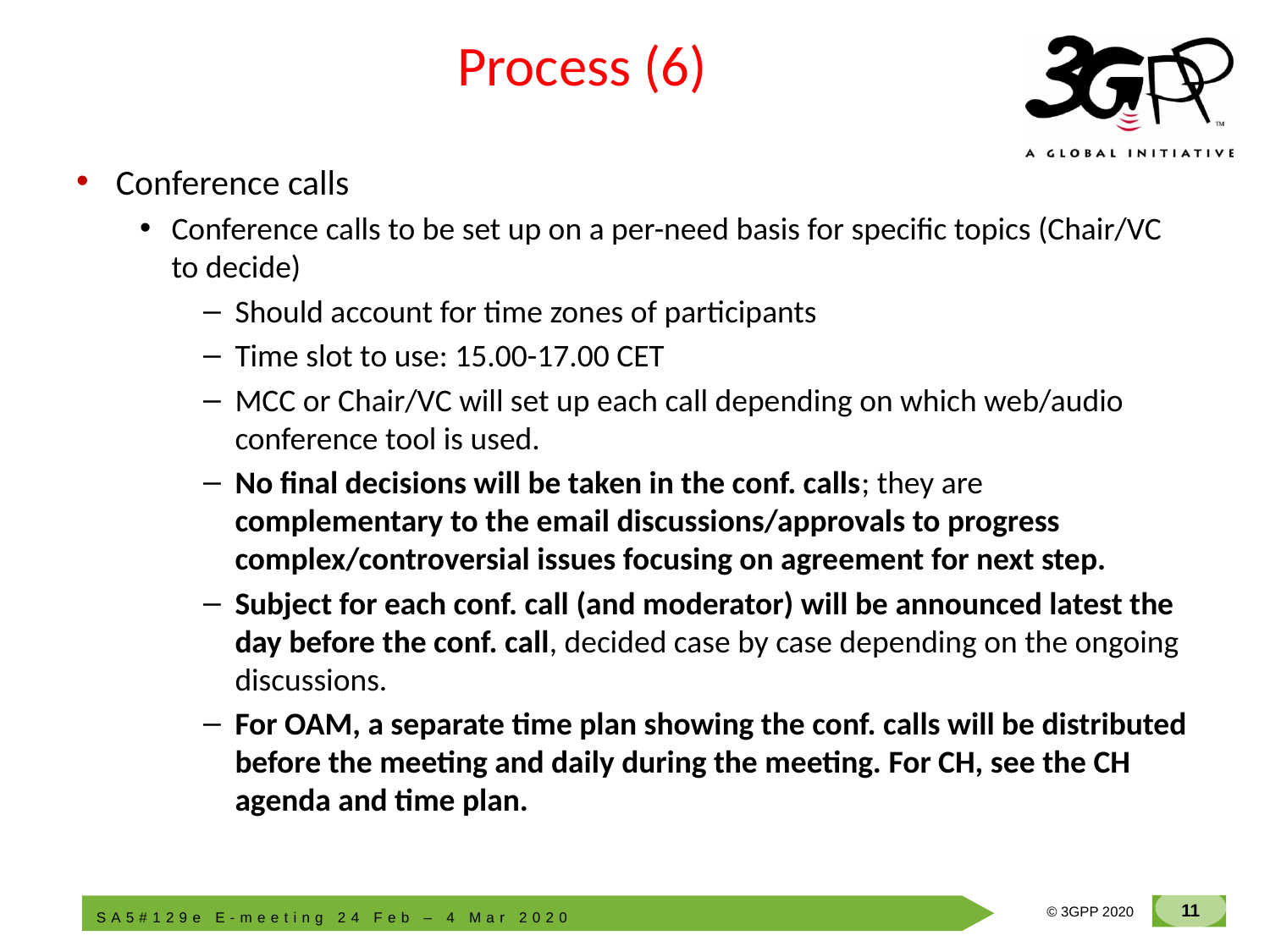

# Process (6)
Conference calls
Conference calls to be set up on a per-need basis for specific topics (Chair/VC to decide)
Should account for time zones of participants
Time slot to use: 15.00-17.00 CET
MCC or Chair/VC will set up each call depending on which web/audio conference tool is used.
No final decisions will be taken in the conf. calls; they are complementary to the email discussions/approvals to progress complex/controversial issues focusing on agreement for next step.
Subject for each conf. call (and moderator) will be announced latest the day before the conf. call, decided case by case depending on the ongoing discussions.
For OAM, a separate time plan showing the conf. calls will be distributed before the meeting and daily during the meeting. For CH, see the CH agenda and time plan.